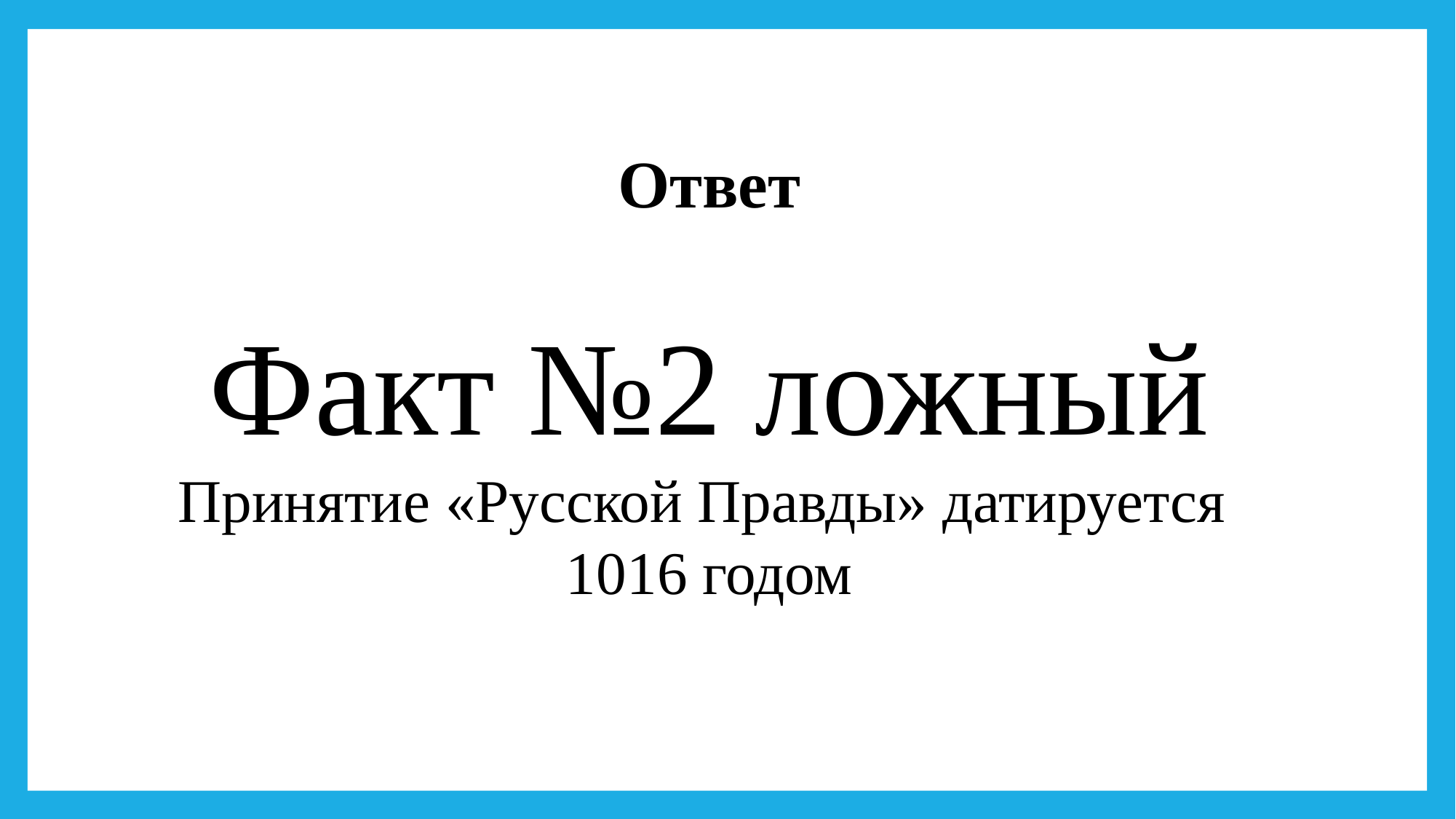

Ответ

Факт №2 ложный
Принятие «Русской Правды» датируется
1016 годом